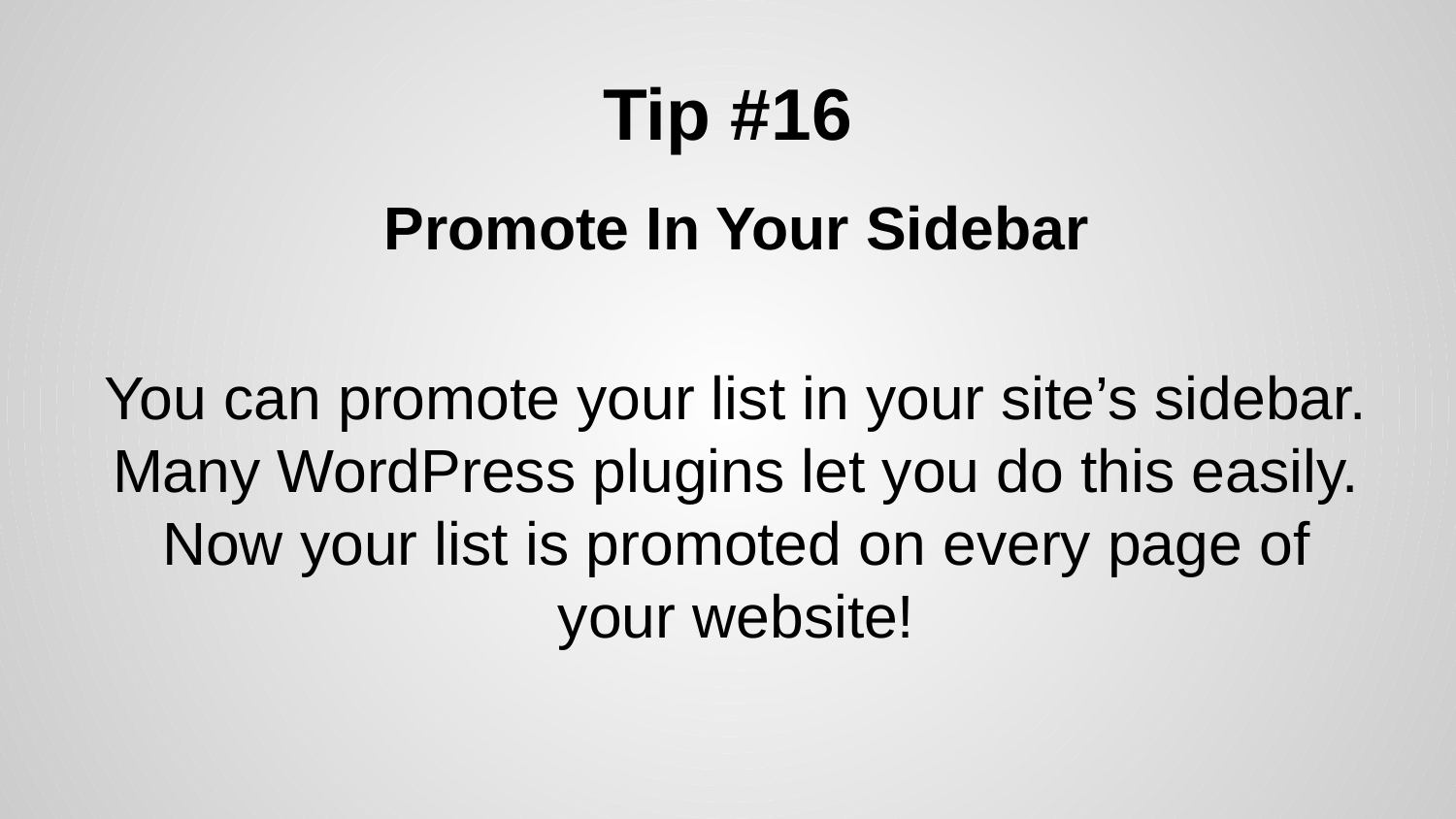

# Tip #16

Promote In Your Sidebar

You can promote your list in your site’s sidebar. Many WordPress plugins let you do this easily. Now your list is promoted on every page of your website!